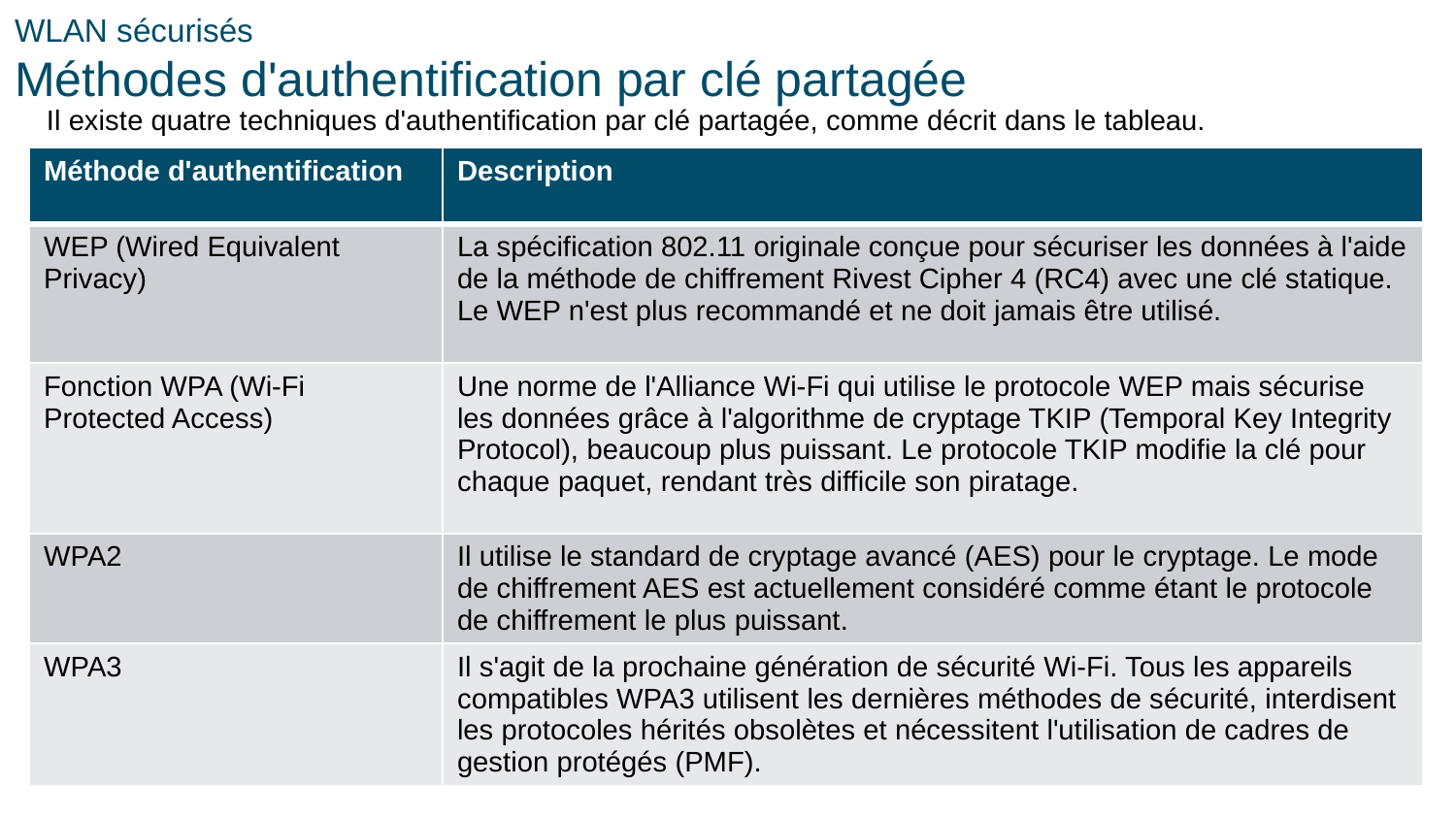

# WLAN sécurisés Méthodes d'authentification par clé partagée
Il existe quatre techniques d'authentification par clé partagée, comme décrit dans le tableau.
| Méthode d'authentification | Description |
| --- | --- |
| WEP (Wired Equivalent Privacy) | La spécification 802.11 originale conçue pour sécuriser les données à l'aide de la méthode de chiffrement Rivest Cipher 4 (RC4) avec une clé statique. Le WEP n'est plus recommandé et ne doit jamais être utilisé. |
| Fonction WPA (Wi-Fi Protected Access) | Une norme de l'Alliance Wi-Fi qui utilise le protocole WEP mais sécurise les données grâce à l'algorithme de cryptage TKIP (Temporal Key Integrity Protocol), beaucoup plus puissant. Le protocole TKIP modifie la clé pour chaque paquet, rendant très difficile son piratage. |
| WPA2 | Il utilise le standard de cryptage avancé (AES) pour le cryptage. Le mode de chiffrement AES est actuellement considéré comme étant le protocole de chiffrement le plus puissant. |
| WPA3 | Il s'agit de la prochaine génération de sécurité Wi-Fi. Tous les appareils compatibles WPA3 utilisent les dernières méthodes de sécurité, interdisent les protocoles hérités obsolètes et nécessitent l'utilisation de cadres de gestion protégés (PMF). |